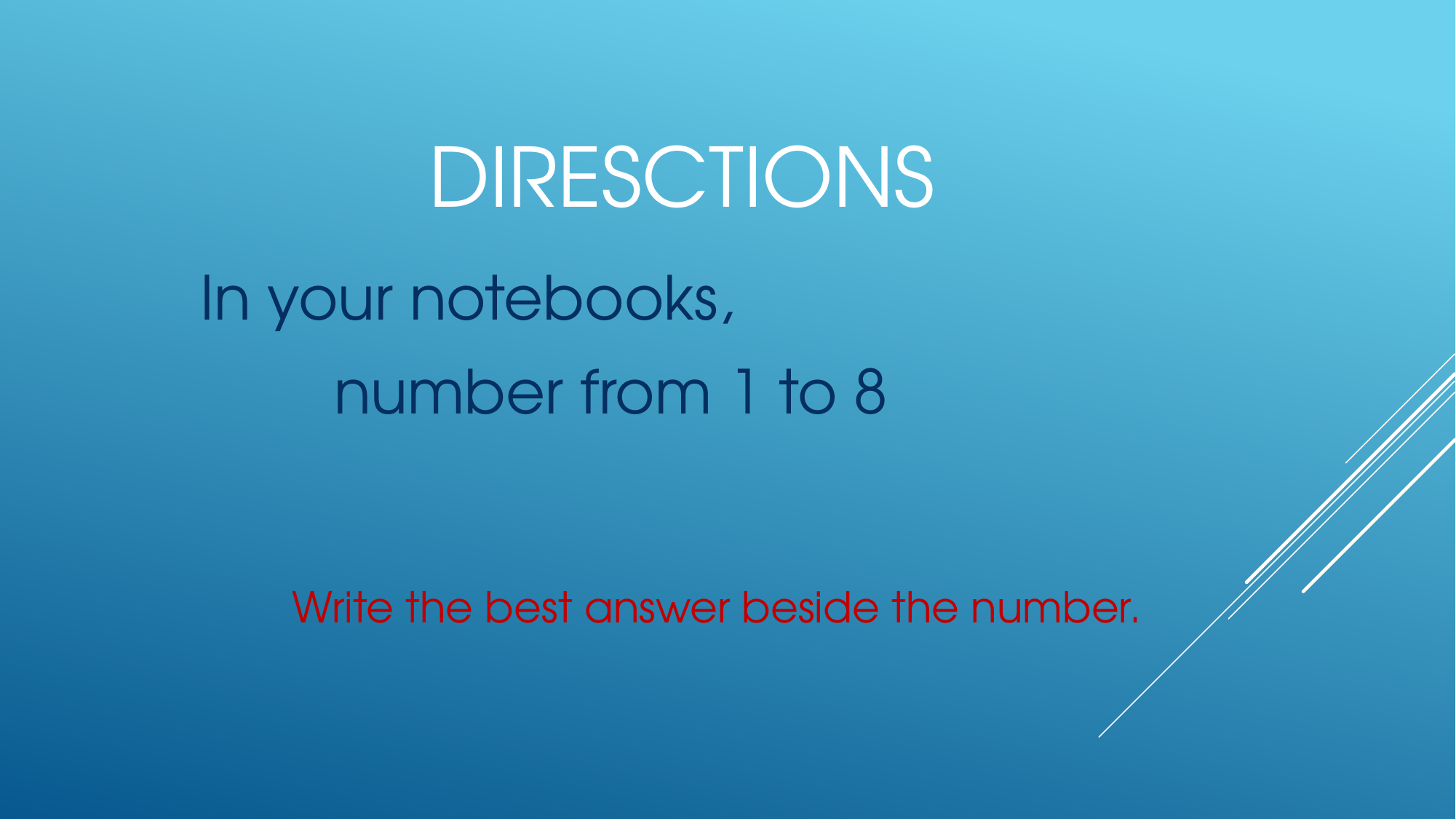

# Diresctions
In your notebooks,
        number from 1 to 8

Write the best answer beside the number.